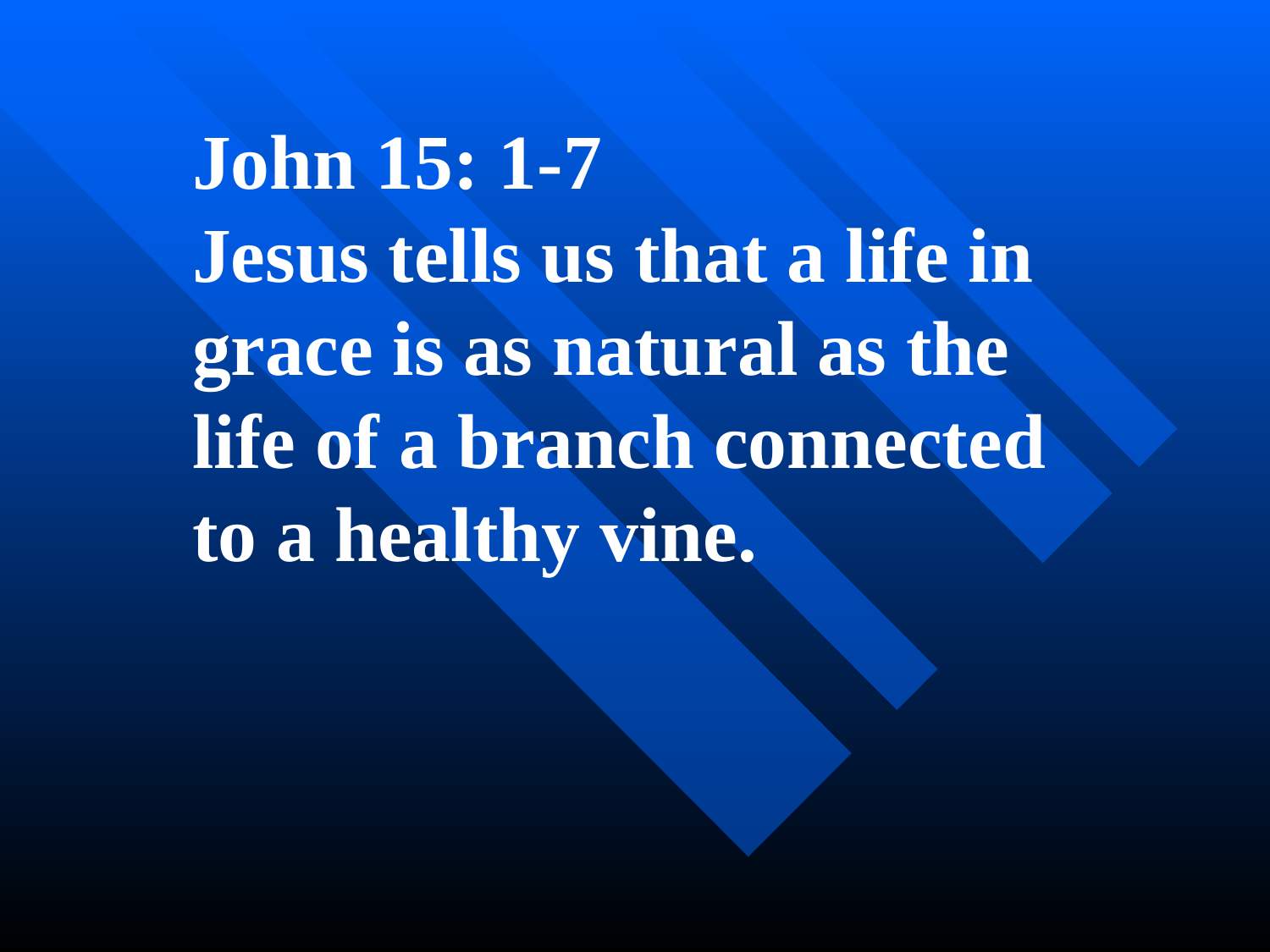

John 15: 1-7
Jesus tells us that a life in grace is as natural as the life of a branch connected to a healthy vine.